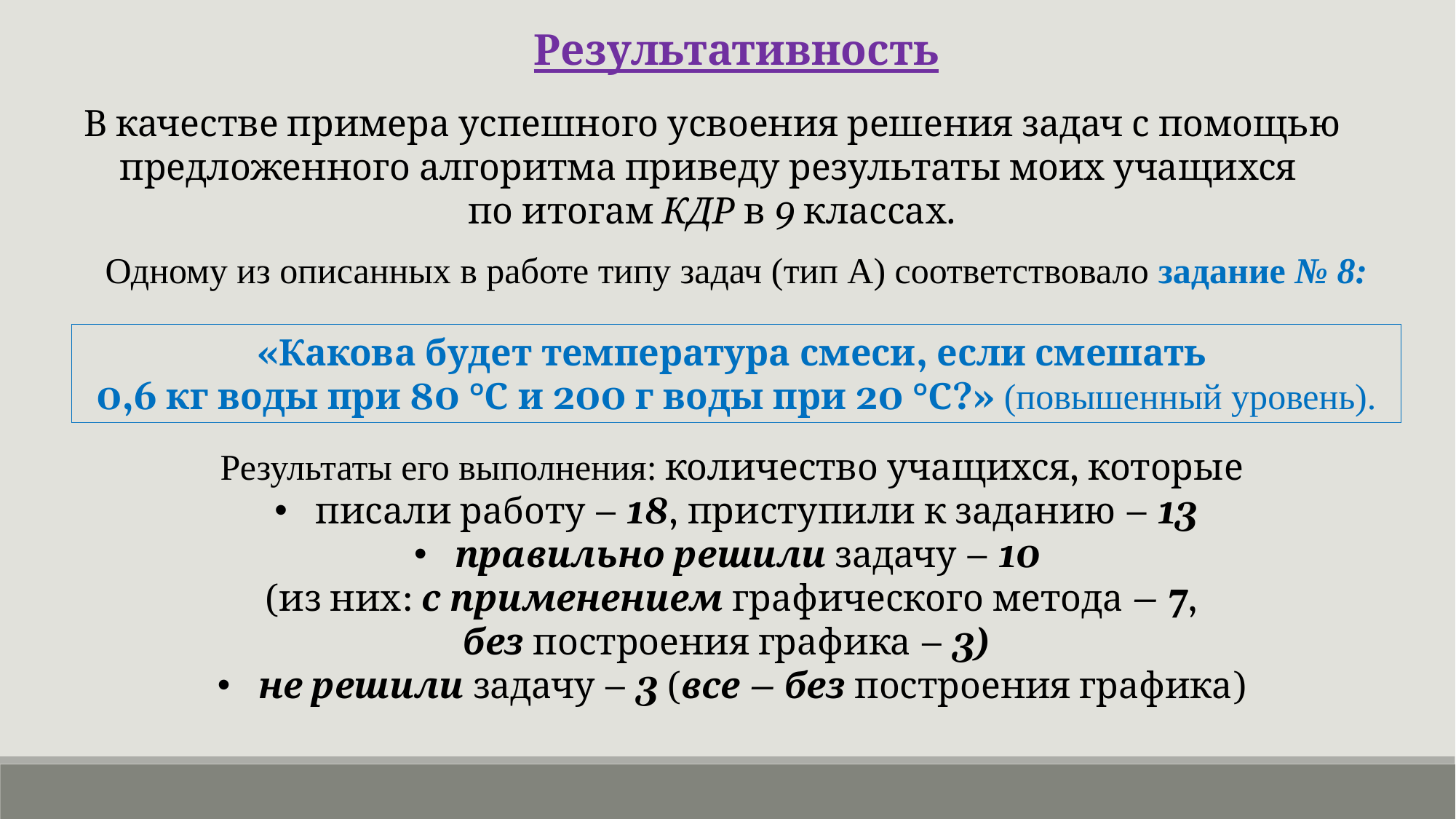

Результативность
В качестве примера успешного усвоения решения задач с помощью предложенного алгоритма приведу результаты моих учащихся
по итогам КДР в 9 классах.
Одному из описанных в работе типу задач (тип А) соответствовало задание № 8:
«Какова будет температура смеси, если смешать
0,6 кг воды при 80 °С и 200 г воды при 20 °С?» (повышенный уровень).
Результаты его выполнения: количество учащихся, которые
писали работу – 18, приступили к заданию – 13
правильно решили задачу – 10
(из них: с применением графического метода – 7,
без построения графика – 3)
не решили задачу – 3 (все – без построения графика)